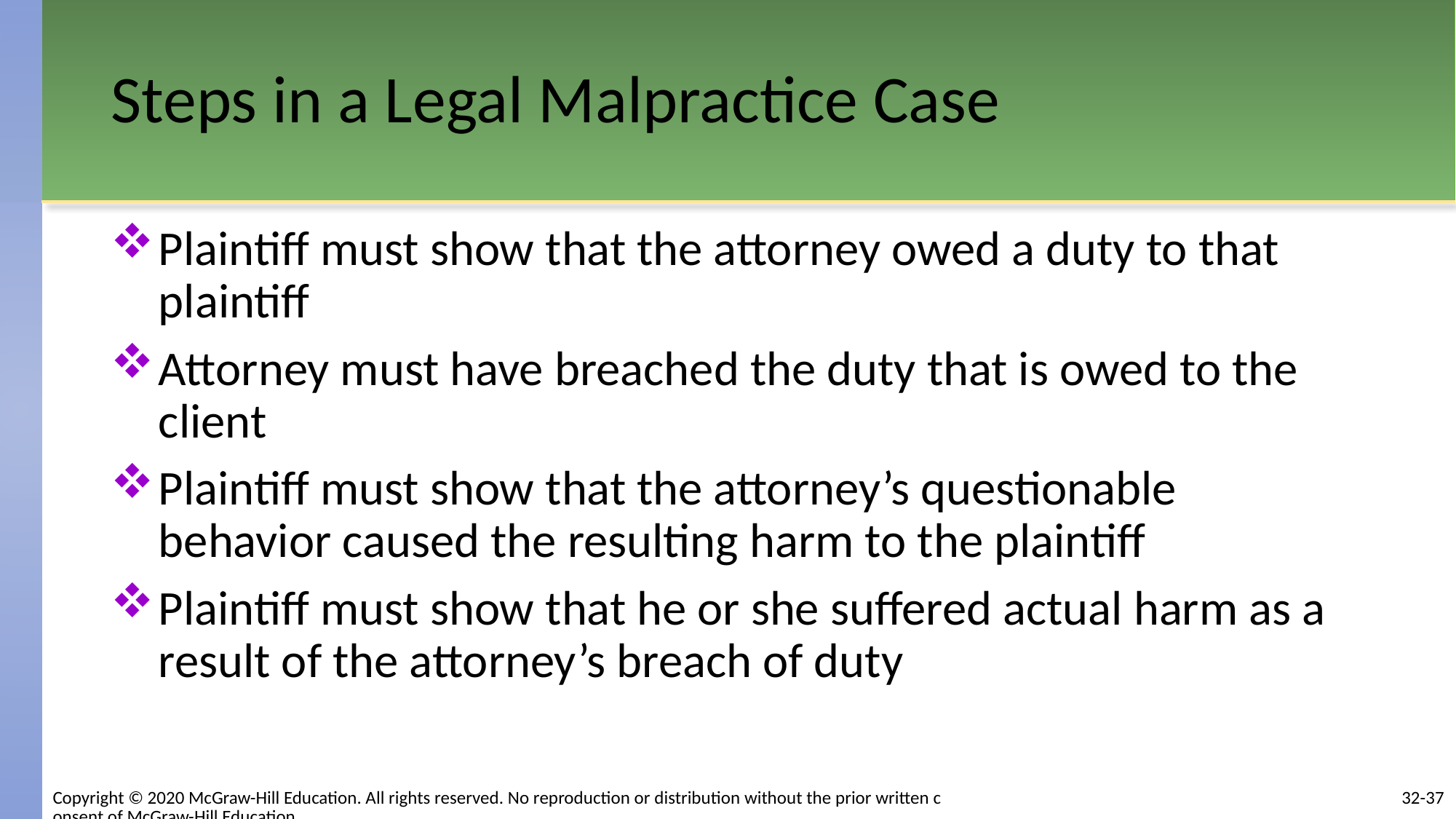

# Steps in a Legal Malpractice Case
Plaintiff must show that the attorney owed a duty to that plaintiff
Attorney must have breached the duty that is owed to the client
Plaintiff must show that the attorney’s questionable behavior caused the resulting harm to the plaintiff
Plaintiff must show that he or she suffered actual harm as a result of the attorney’s breach of duty
32-37
Copyright © 2020 McGraw-Hill Education. All rights reserved. No reproduction or distribution without the prior written consent of McGraw-Hill Education.